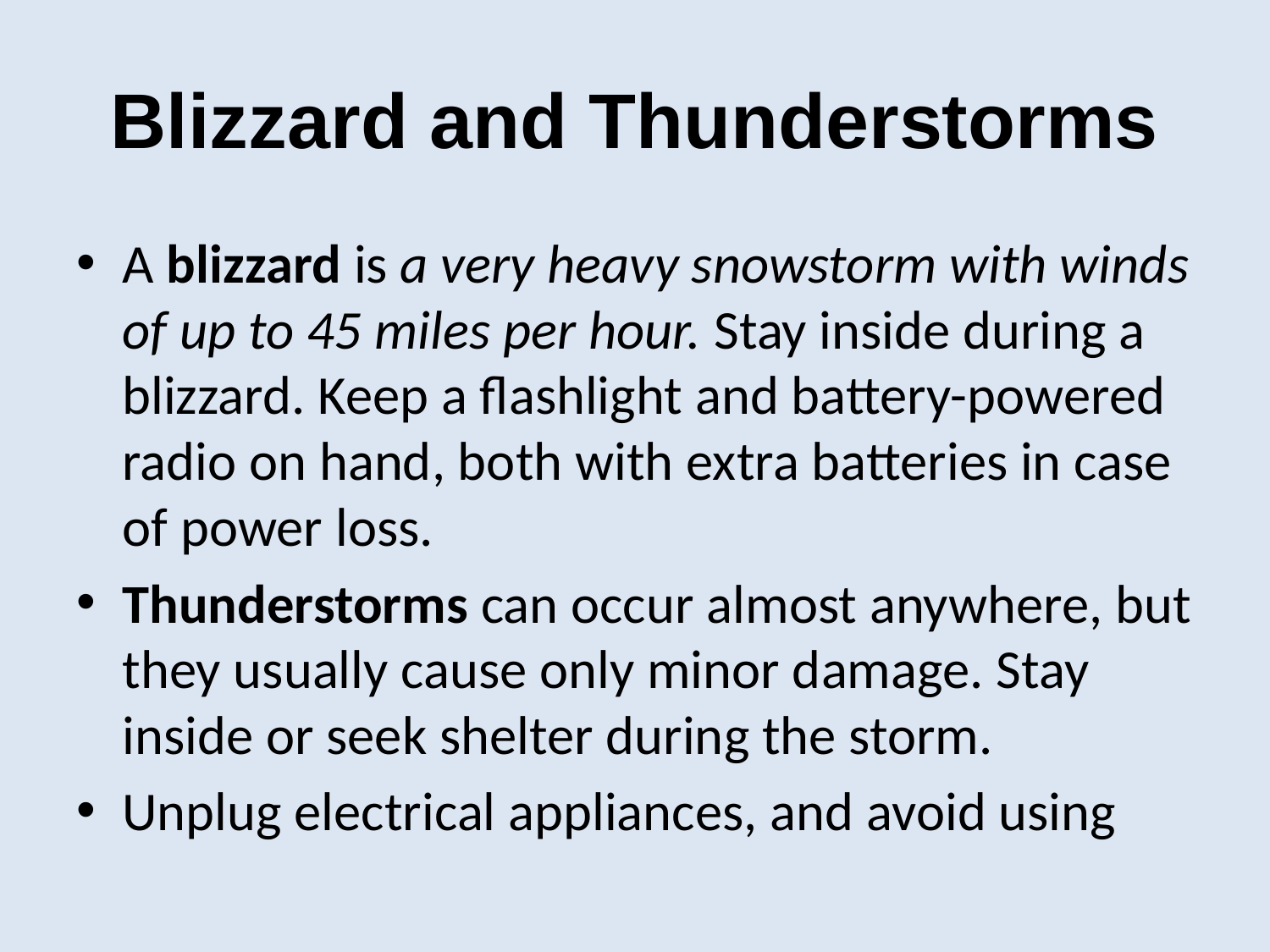

# Blizzard and Thunderstorms
A blizzard is a very heavy snowstorm with winds of up to 45 miles per hour. Stay inside during a blizzard. Keep a flashlight and battery-powered radio on hand, both with extra batteries in case of power loss.
Thunderstorms can occur almost anywhere, but they usually cause only minor damage. Stay inside or seek shelter during the storm.
Unplug electrical appliances, and avoid using